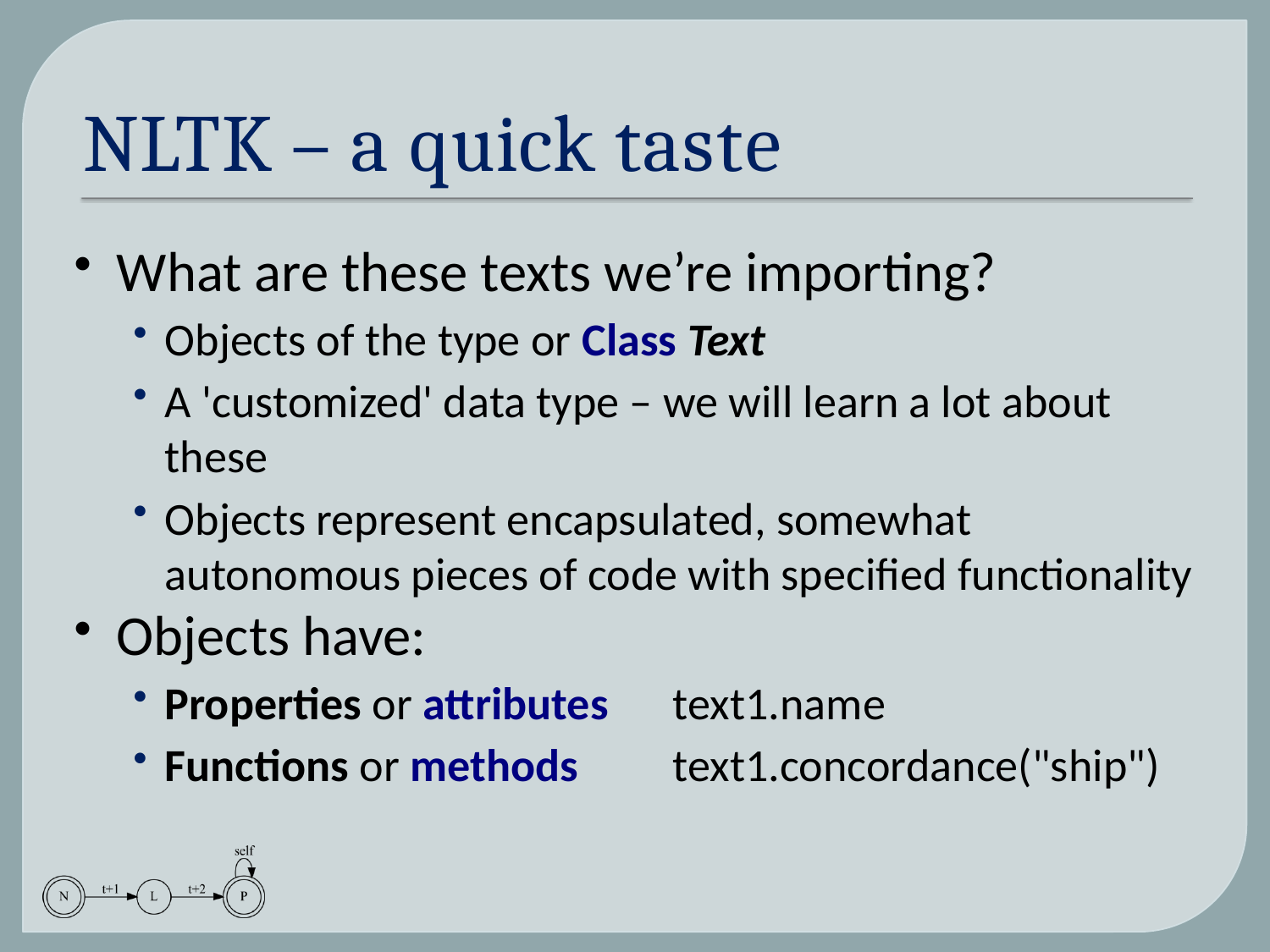

# NLTK – a quick taste
What are these texts we’re importing?
Objects of the type or Class Text
A 'customized' data type – we will learn a lot about these
Objects represent encapsulated, somewhat autonomous pieces of code with specified functionality
Objects have:
Properties or attributes  	text1.name
Functions or methods 	text1.concordance("ship")